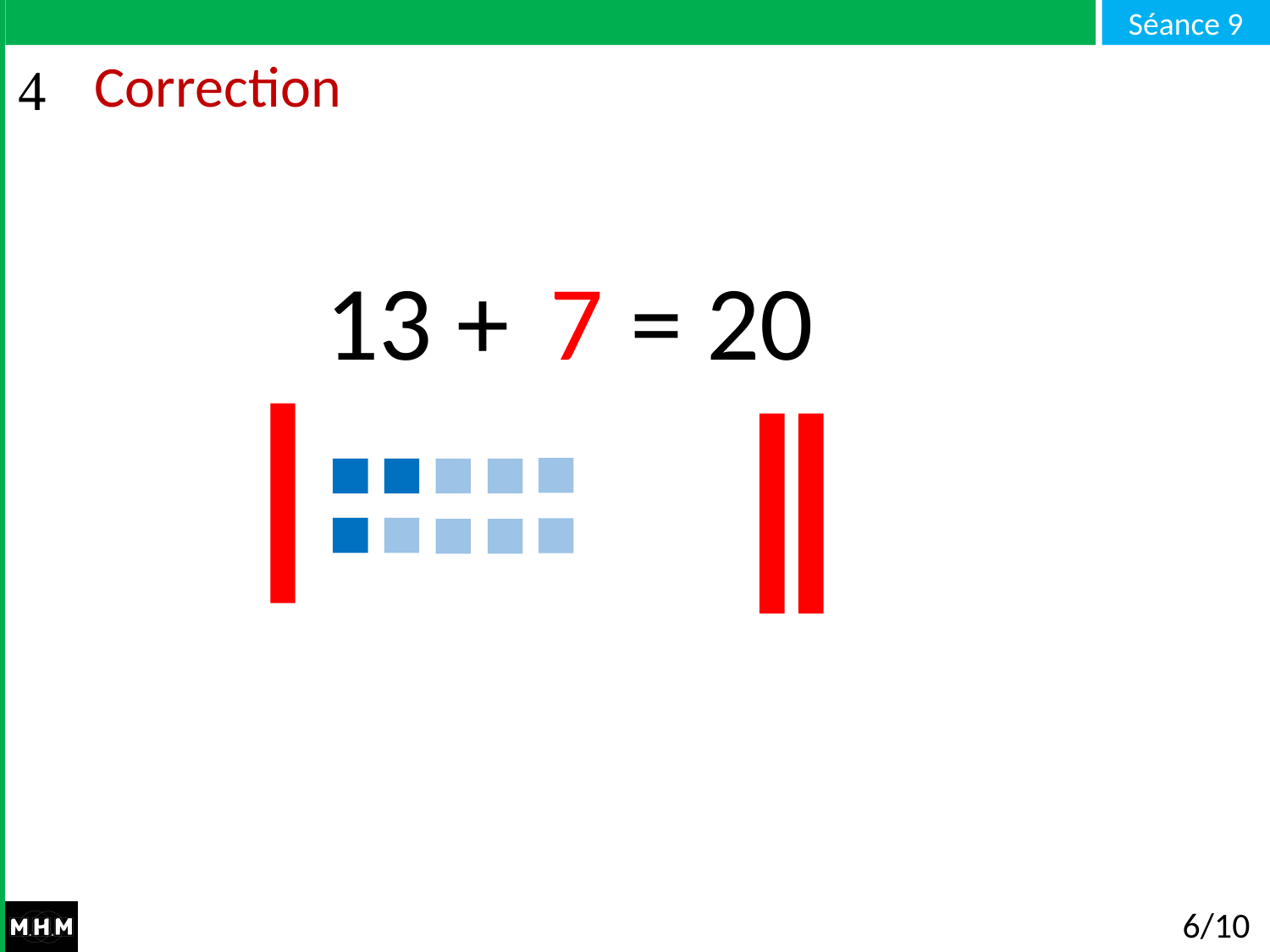

# Correction
13 + … = 20
7

6/10